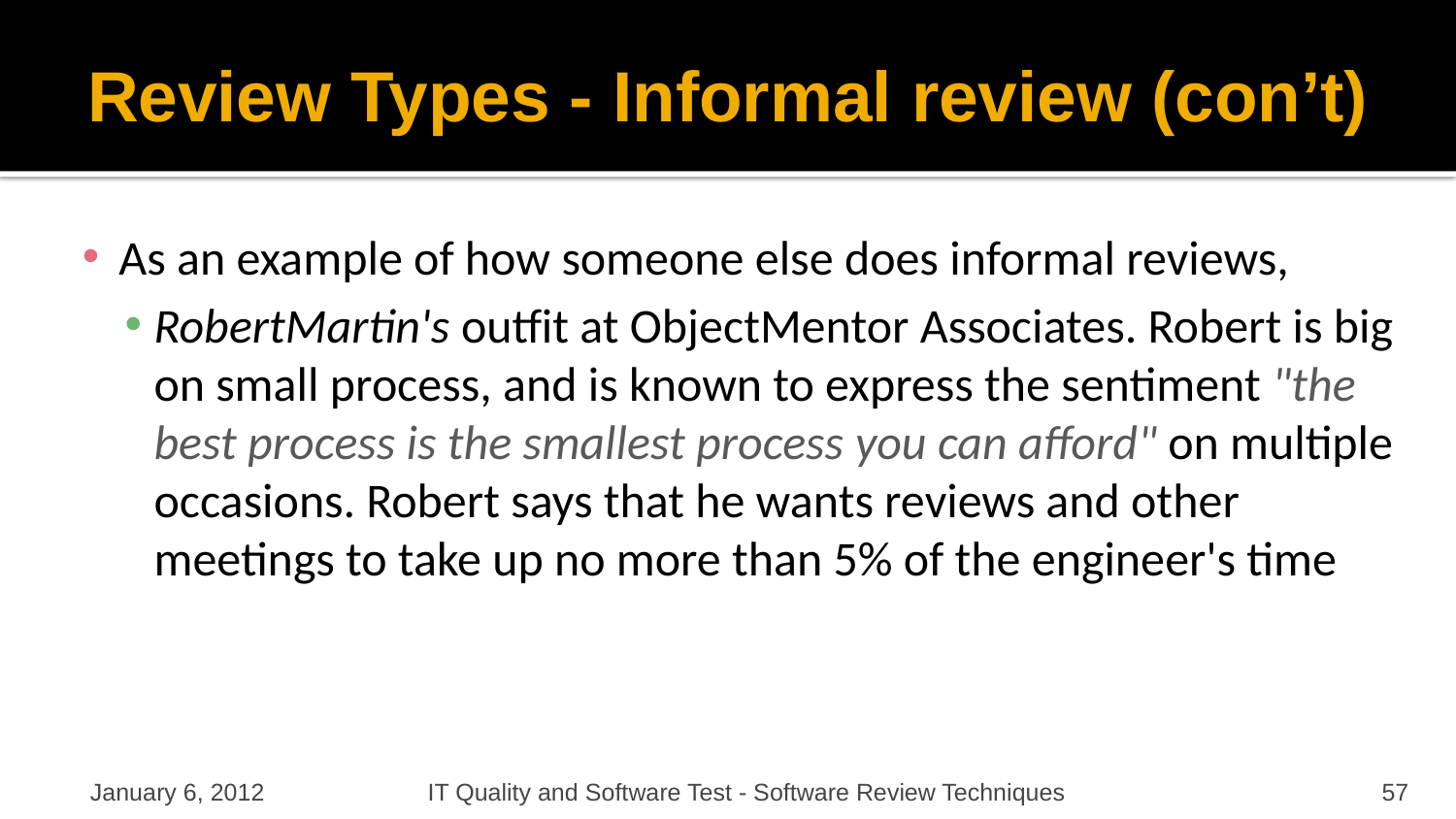

# Review Types - Informal review (con’t)
As an example of how someone else does informal reviews,
RobertMartin's outfit at ObjectMentor Associates. Robert is big on small process, and is known to express the sentiment "the best process is the smallest process you can afford" on multiple occasions. Robert says that he wants reviews and other meetings to take up no more than 5% of the engineer's time
January 6, 2012
IT Quality and Software Test - Software Review Techniques
57